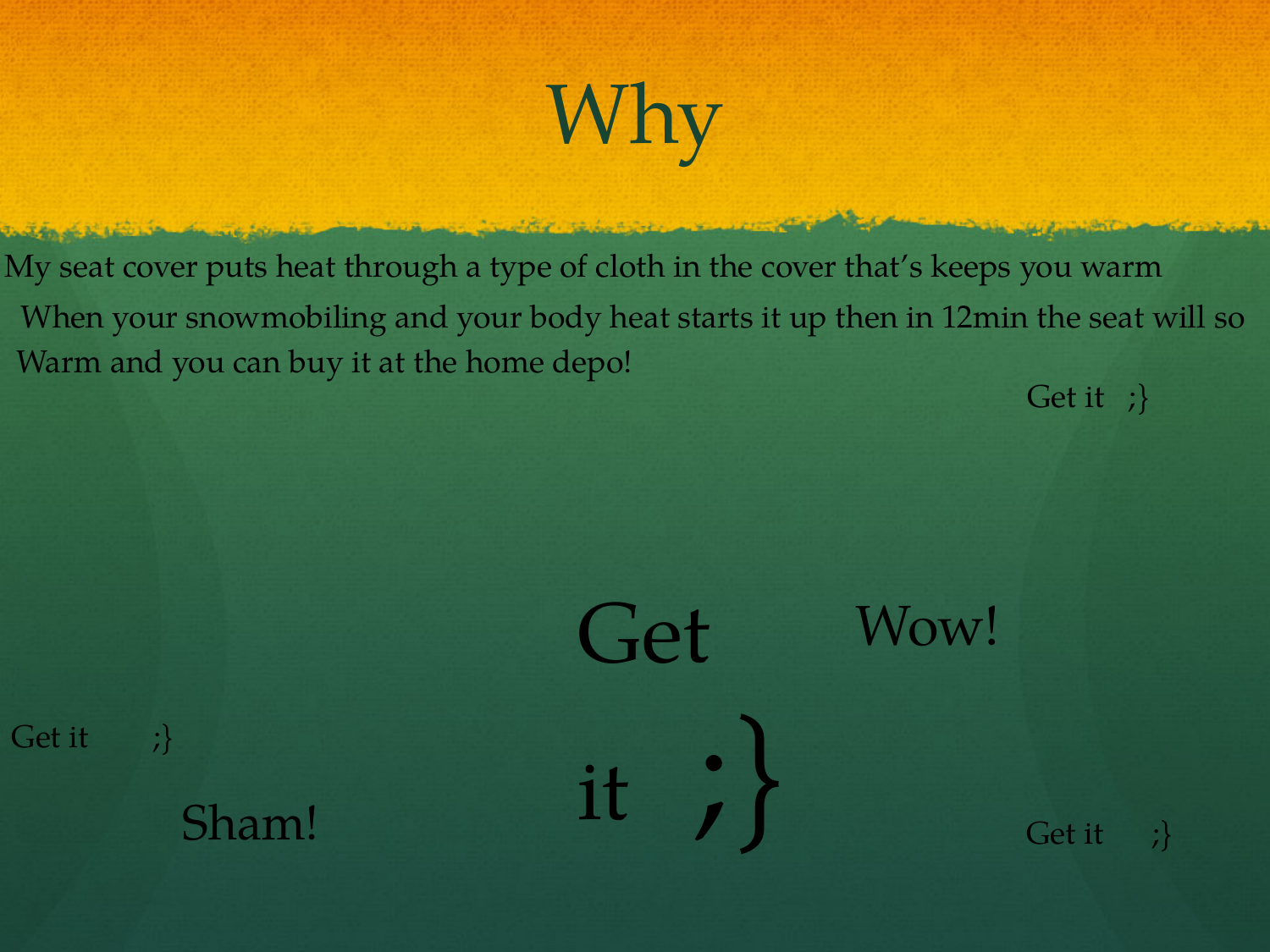

# Why
My seat cover puts heat through a type of cloth in the cover that’s keeps you warm
When your snowmobiling and your body heat starts it up then in 12min the seat will so
Warm and you can buy it at the home depo!
Get it   ;}
Get it   ;}
Wow!
Get it        ;}
Sham!
Get it      ;}